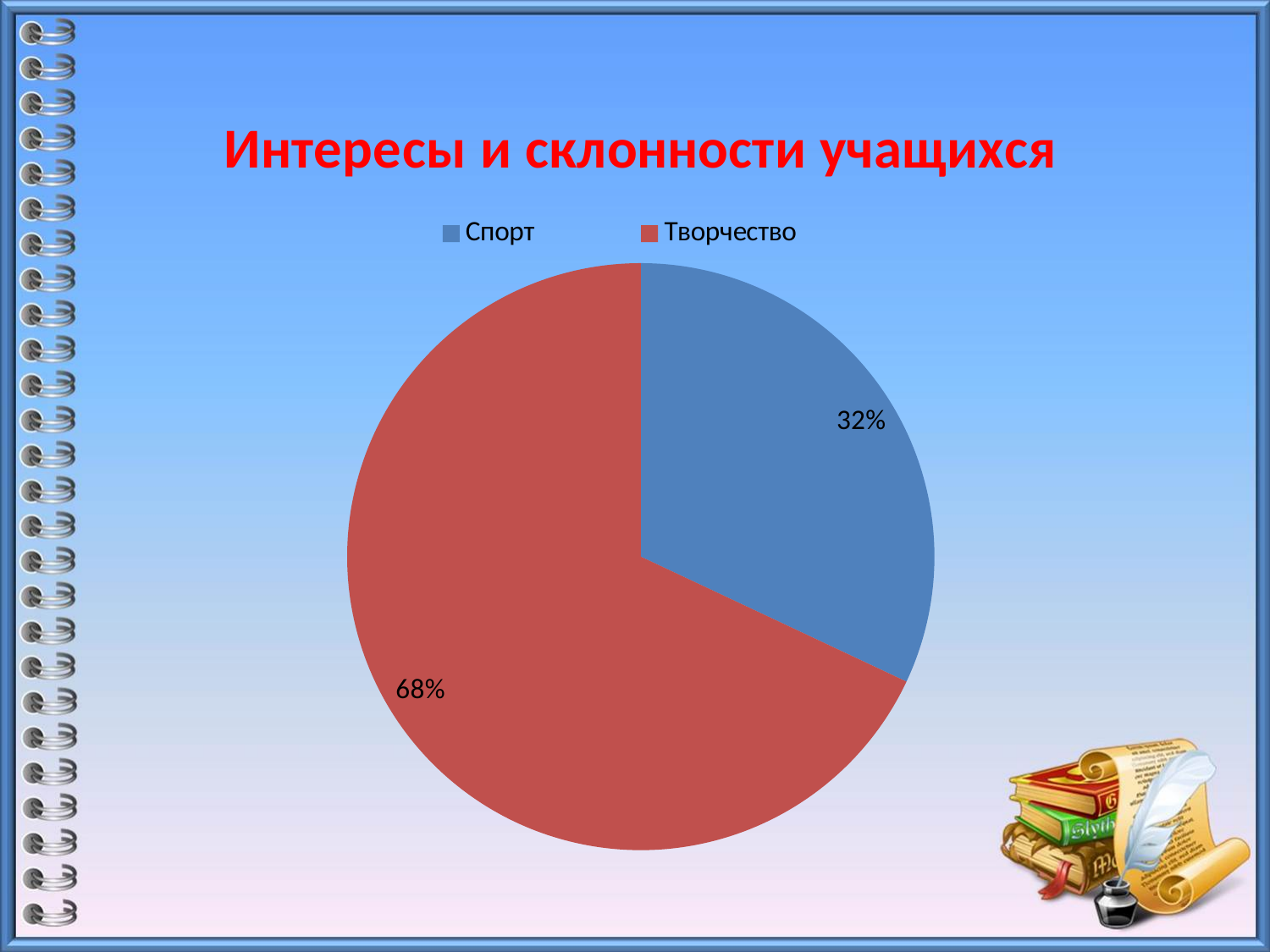

### Chart: Интересы и склонности учащихся

| Category | Столбец1 |
|---|---|
| Спорт | 0.32 |
| Творчество | 0.68 |